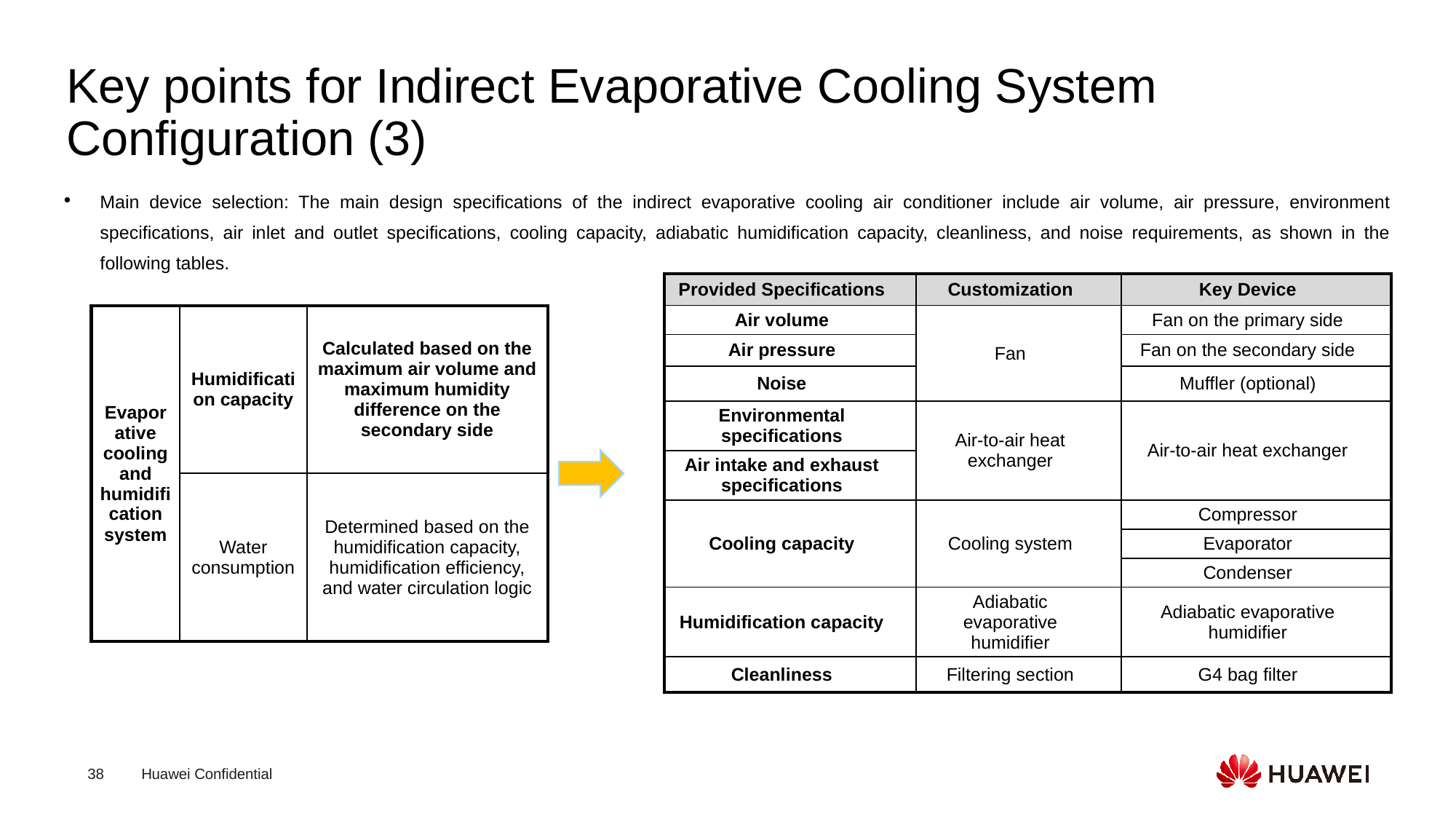

# Key points for Indirect Evaporative Cooling System Configuration (3)
Main device selection: The main design specifications of the indirect evaporative cooling air conditioner include air volume, air pressure, environment specifications, air inlet and outlet specifications, cooling capacity, adiabatic humidification capacity, cleanliness, and noise requirements, as shown in the following tables.
| Provided Specifications | Customization | Key Device |
| --- | --- | --- |
| Air volume | Fan | Fan on the primary side |
| Air pressure |  | Fan on the secondary side |
| Noise |  | Muffler (optional) |
| Environmental specifications | Air-to-air heat exchanger | Air-to-air heat exchanger |
| Air intake and exhaust specifications |  |  |
| Cooling capacity | Cooling system | Compressor |
|  |  | Evaporator |
|  |  | Condenser |
| Humidification capacity | Adiabatic evaporative humidifier | Adiabatic evaporative humidifier |
| Cleanliness | Filtering section | G4 bag filter |
| Evaporative cooling and humidification system | Humidification capacity | Calculated based on the maximum air volume and maximum humidity difference on the secondary side |
| --- | --- | --- |
|  | Water consumption | Determined based on the humidification capacity, humidification efficiency, and water circulation logic |